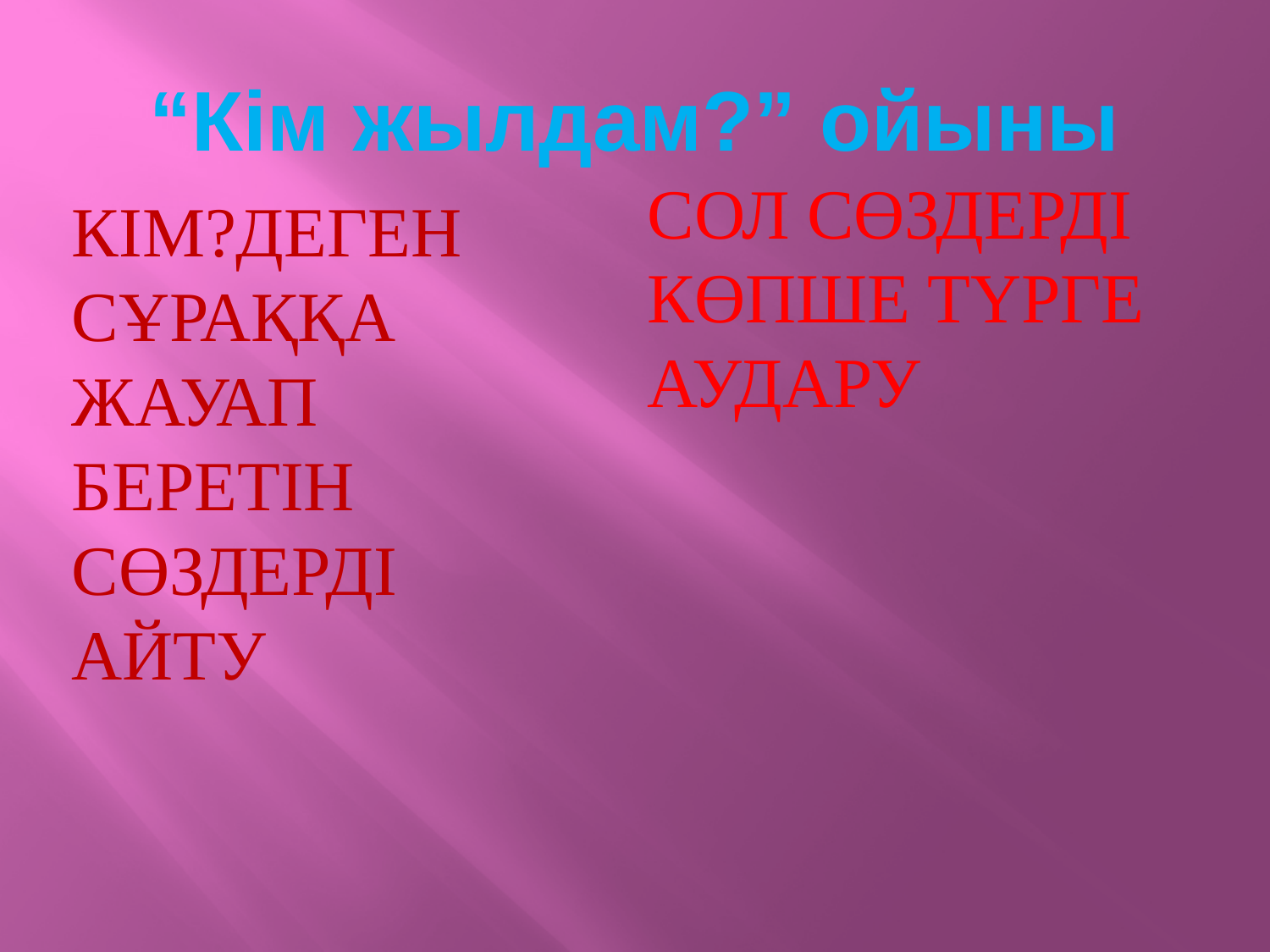

# “Кім жылдам?” ойыны

Кім?деген сұраққа жауап беретін сөздерді айту
Сол сөздерді көпше түрге аудару